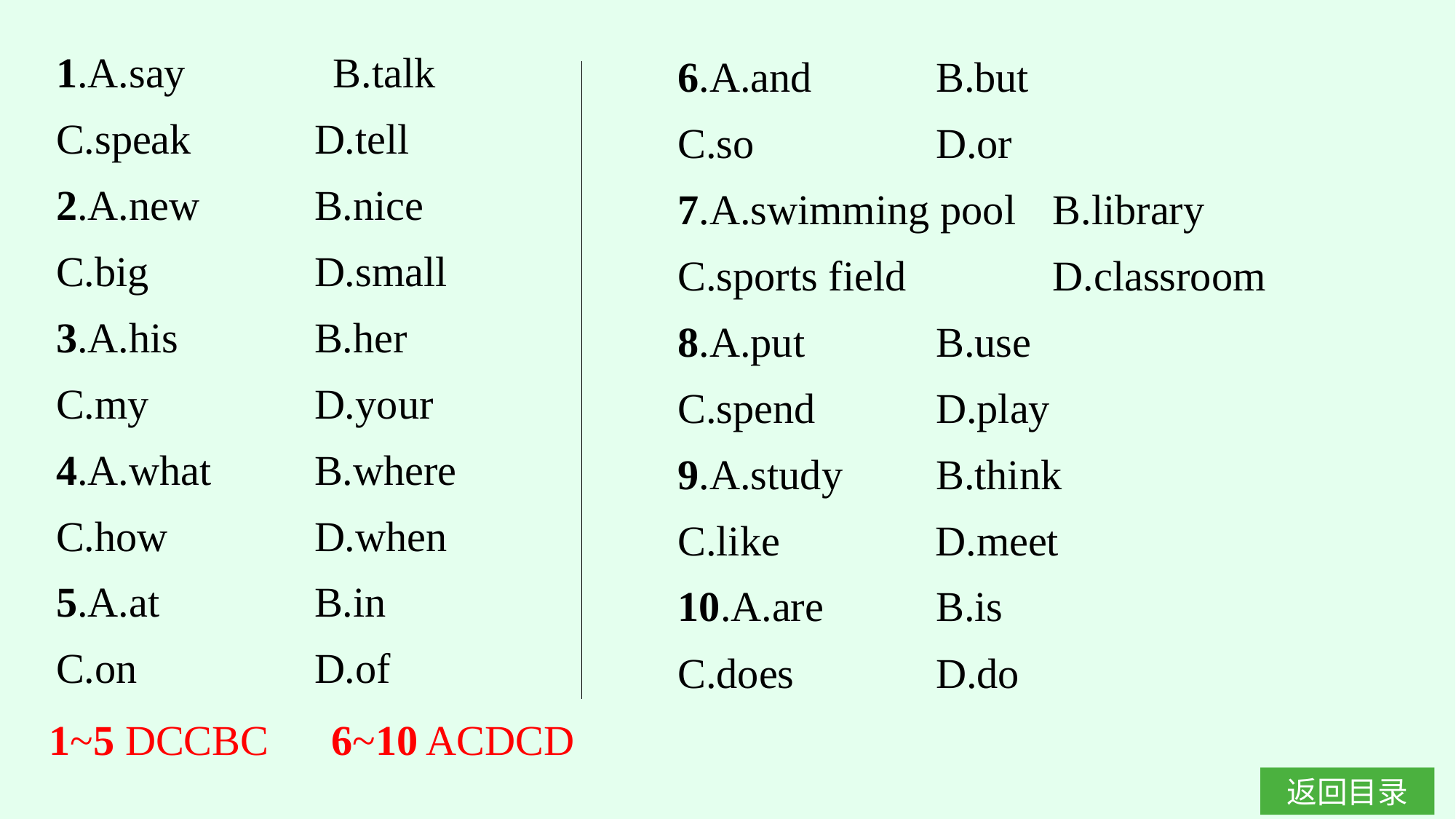

1.A.say　　　B.talk
C.speak		D.tell
2.A.new	B.nice
C.big		D.small
3.A.his		B.her
C.my		D.your
4.A.what	B.where
C.how		D.when
5.A.at		B.in
C.on		D.of
6.A.and		B.but
C.so		D.or
7.A.swimming pool	B.library
C.sports field		D.classroom
8.A.put		B.use
C.spend		D.play
9.A.study	B.think
C.like	           D.meet
10.A.are	B.is
C.does		D.do
1~5 DCCBC　6~10 ACDCD